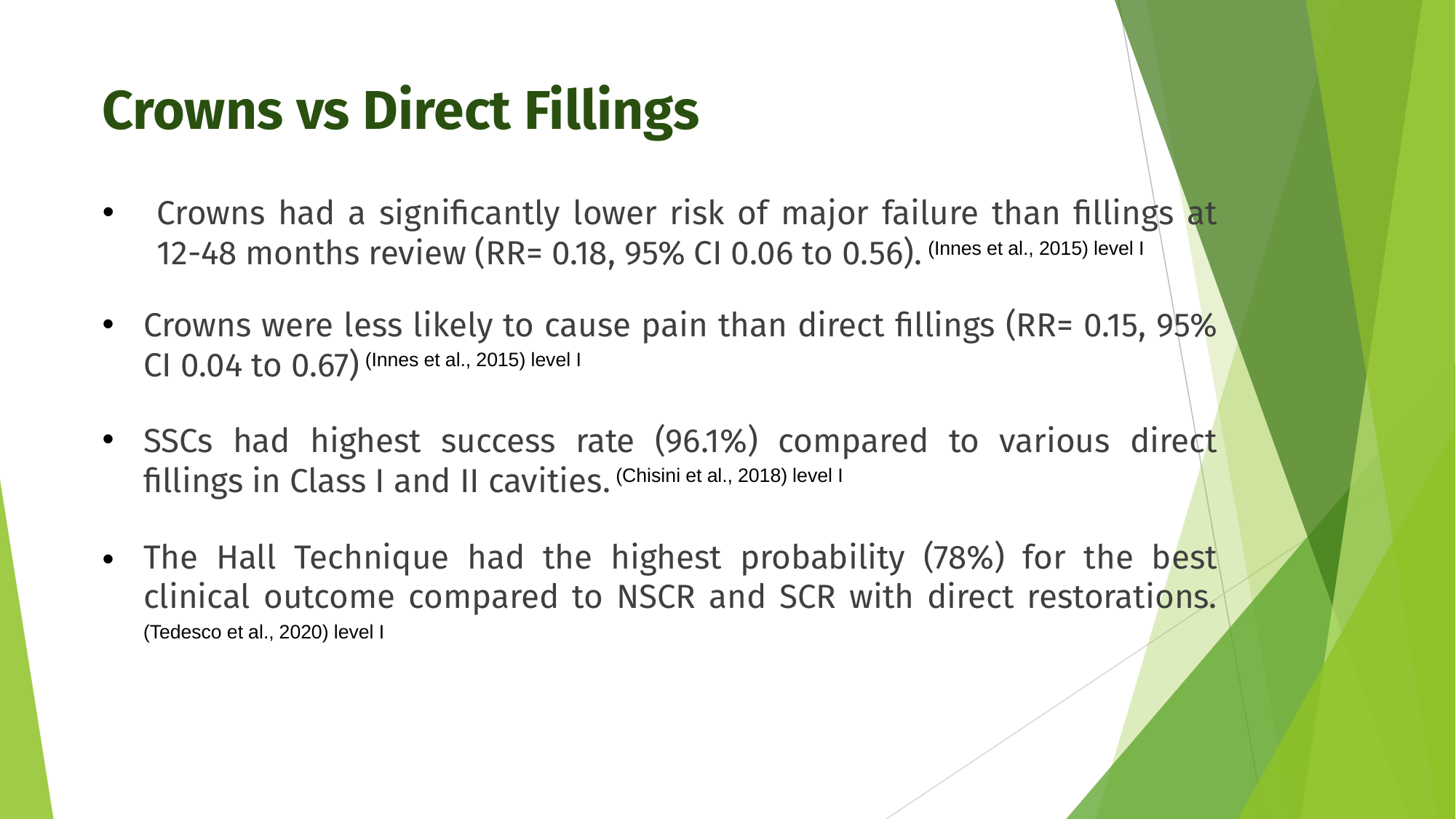

# Crowns vs Direct Fillings
Crowns had a significantly lower risk of major failure than fillings at 12-48 months review (RR= 0.18, 95% CI 0.06 to 0.56). (Innes et al., 2015) level I

Crowns were less likely to cause pain than direct fillings (RR= 0.15, 95% CI 0.04 to 0.67) (Innes et al., 2015) level I

SSCs had highest success rate (96.1%) compared to various direct fillings in Class I and II cavities. (Chisini et al., 2018) level I

The Hall Technique had the highest probability (78%) for the best clinical outcome compared to NSCR and SCR with direct restorations. (Tedesco et al., 2020) level I